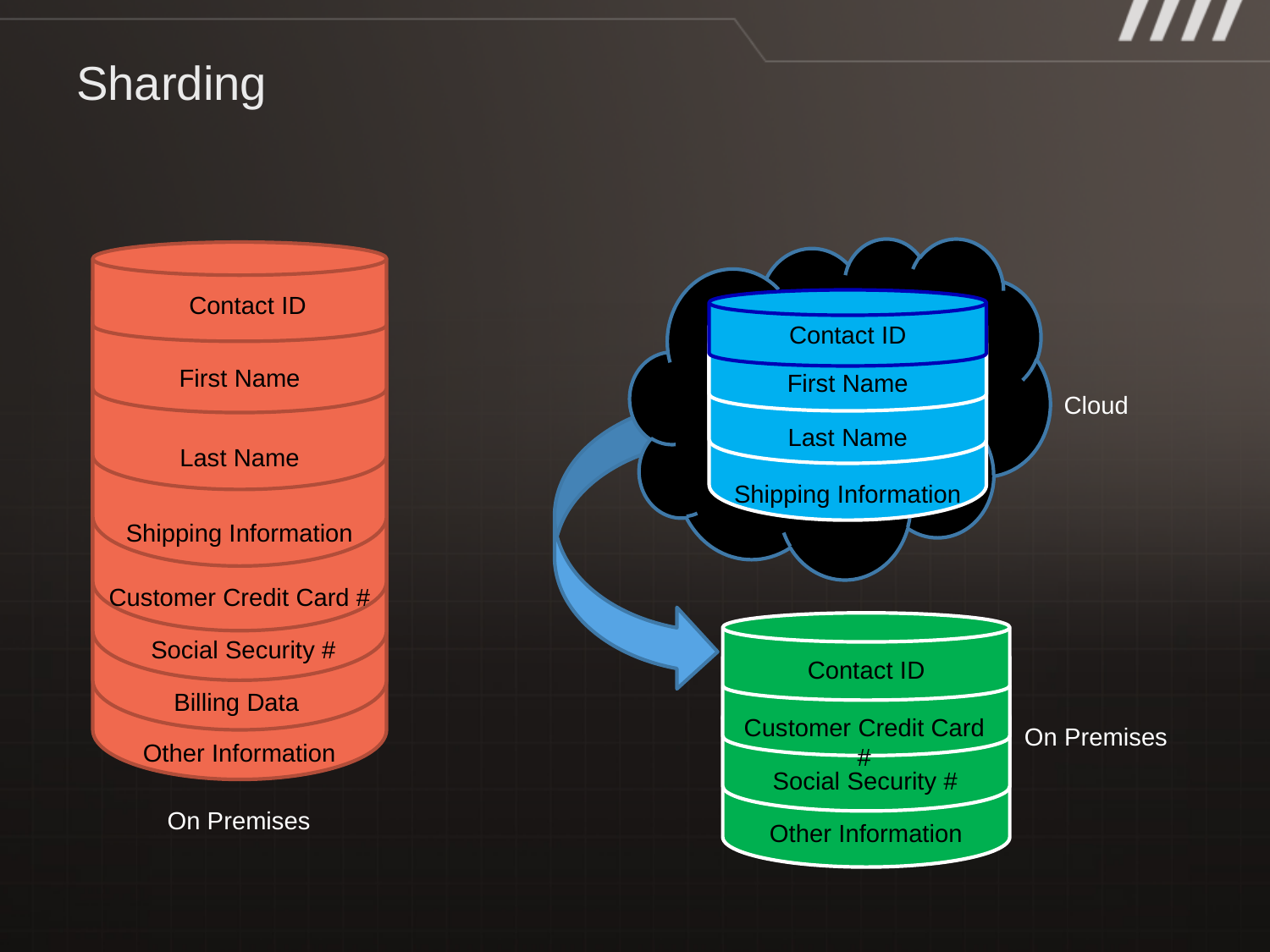

Sharding

Contact ID

Shipping Information

First Name

Last Name
Cloud

Contact ID

Customer Credit Card #
Social Security #
Other Information
On Premises

First Name

Shipping Information

Last Name

Customer Credit Card #

Contact ID

Social Security #
Billing Data
Other Information

On Premises